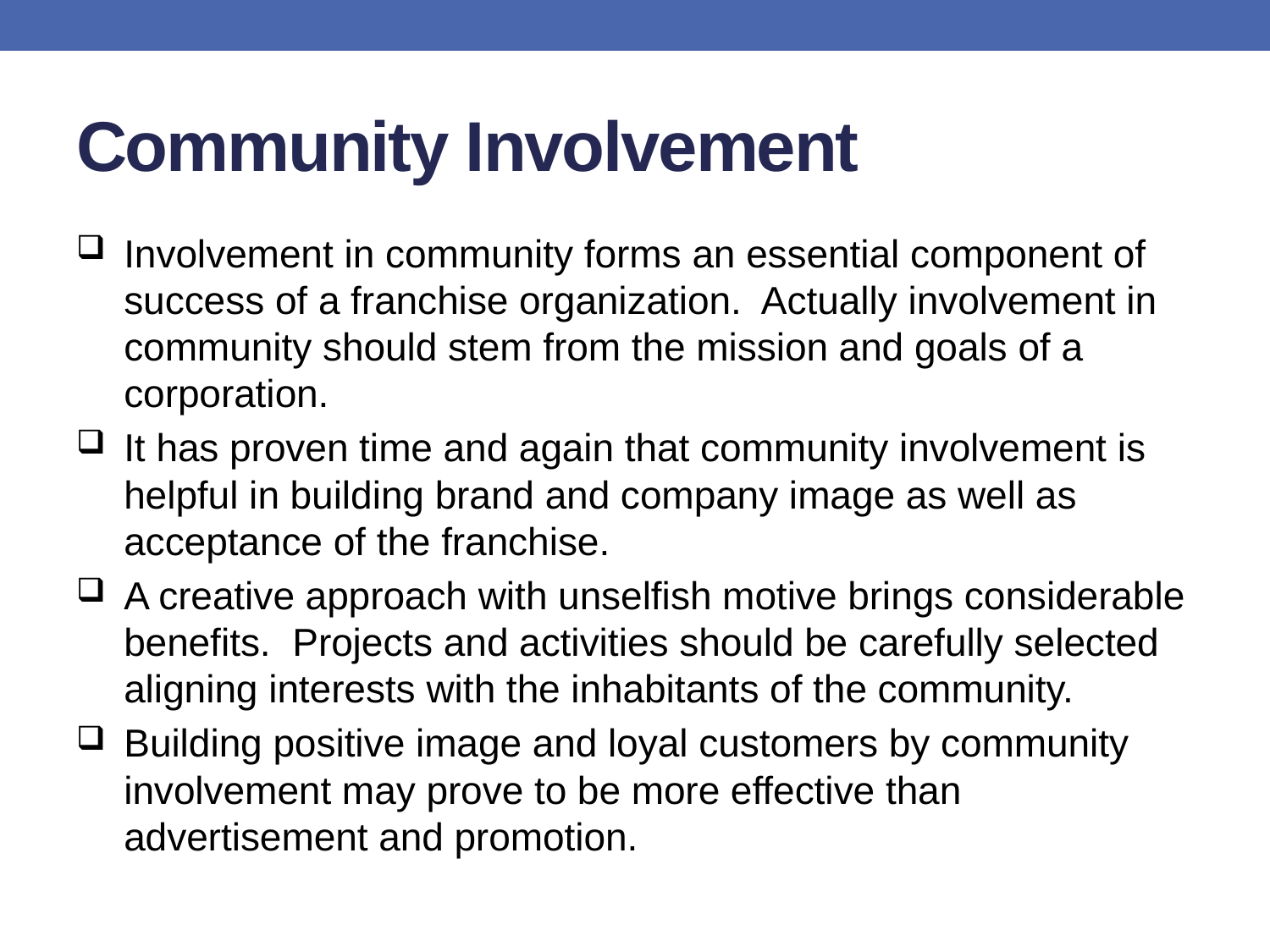

# Community Involvement
Involvement in community forms an essential component of success of a franchise organization.  Actually involvement in community should stem from the mission and goals of a corporation.
It has proven time and again that community involvement is helpful in building brand and company image as well as acceptance of the franchise.
A creative approach with unselfish motive brings considerable benefits.  Projects and activities should be carefully selected aligning interests with the inhabitants of the community.
Building positive image and loyal customers by community involvement may prove to be more effective than advertisement and promotion.